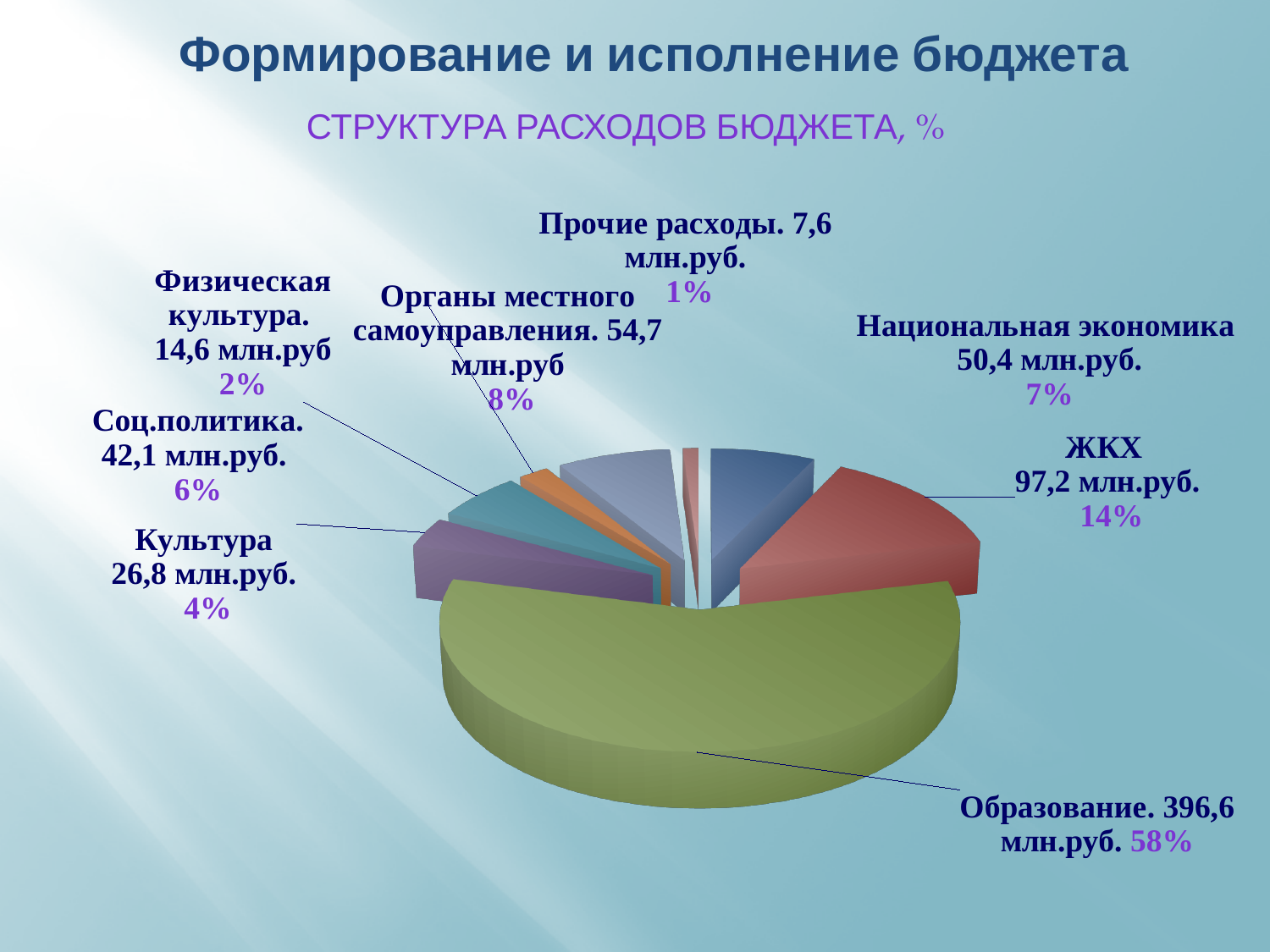

Формирование и исполнение бюджета
# Структура расходов бюджета, %

[unsupported chart]